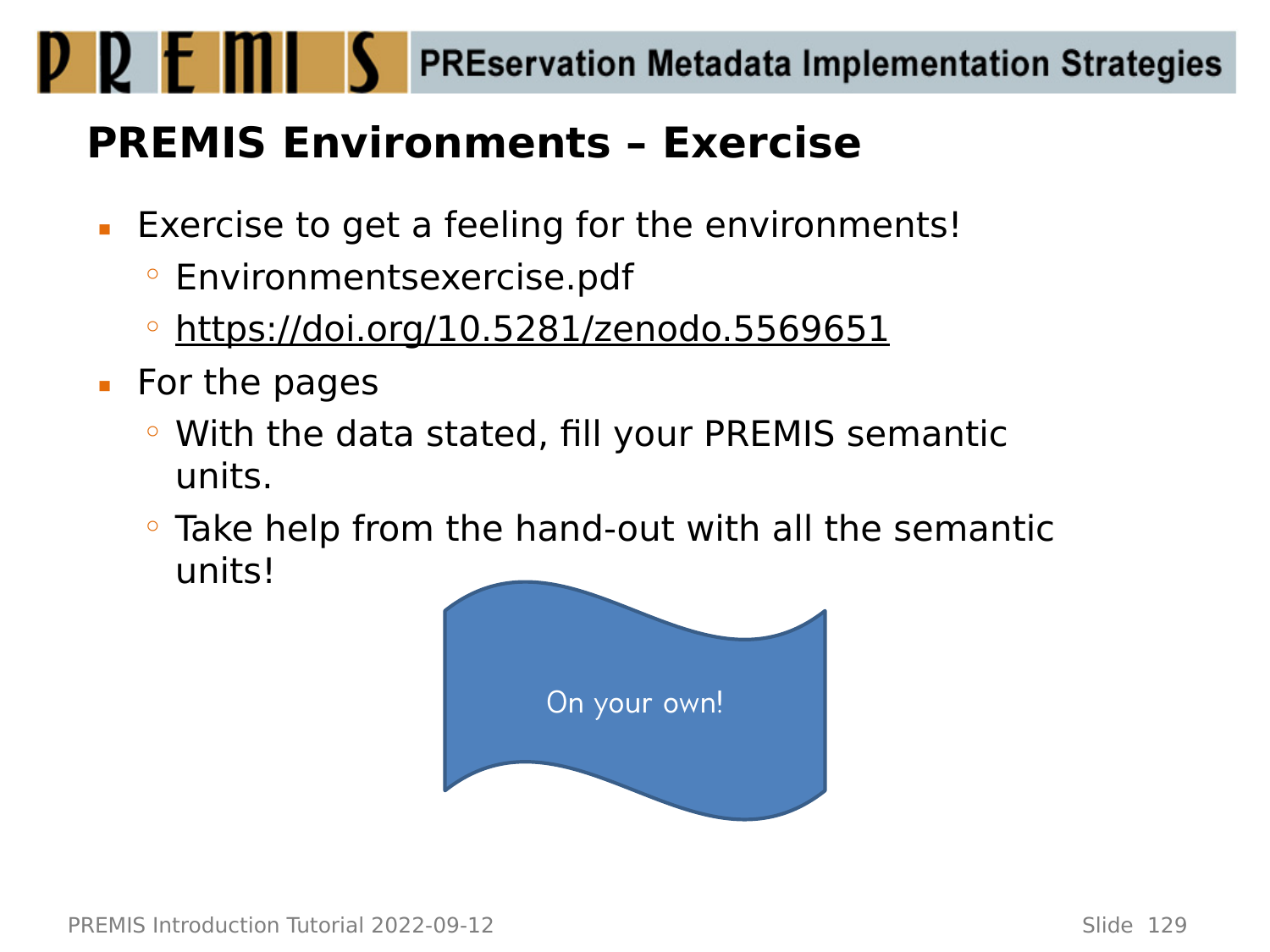

# PREMIS Environments – Exercise
Exercise to get a feeling for the environments!
Environmentsexercise.pdf
https://doi.org/10.5281/zenodo.5569651
For the pages
With the data stated, fill your PREMIS semantic units.
Take help from the hand-out with all the semantic units!

On your own!